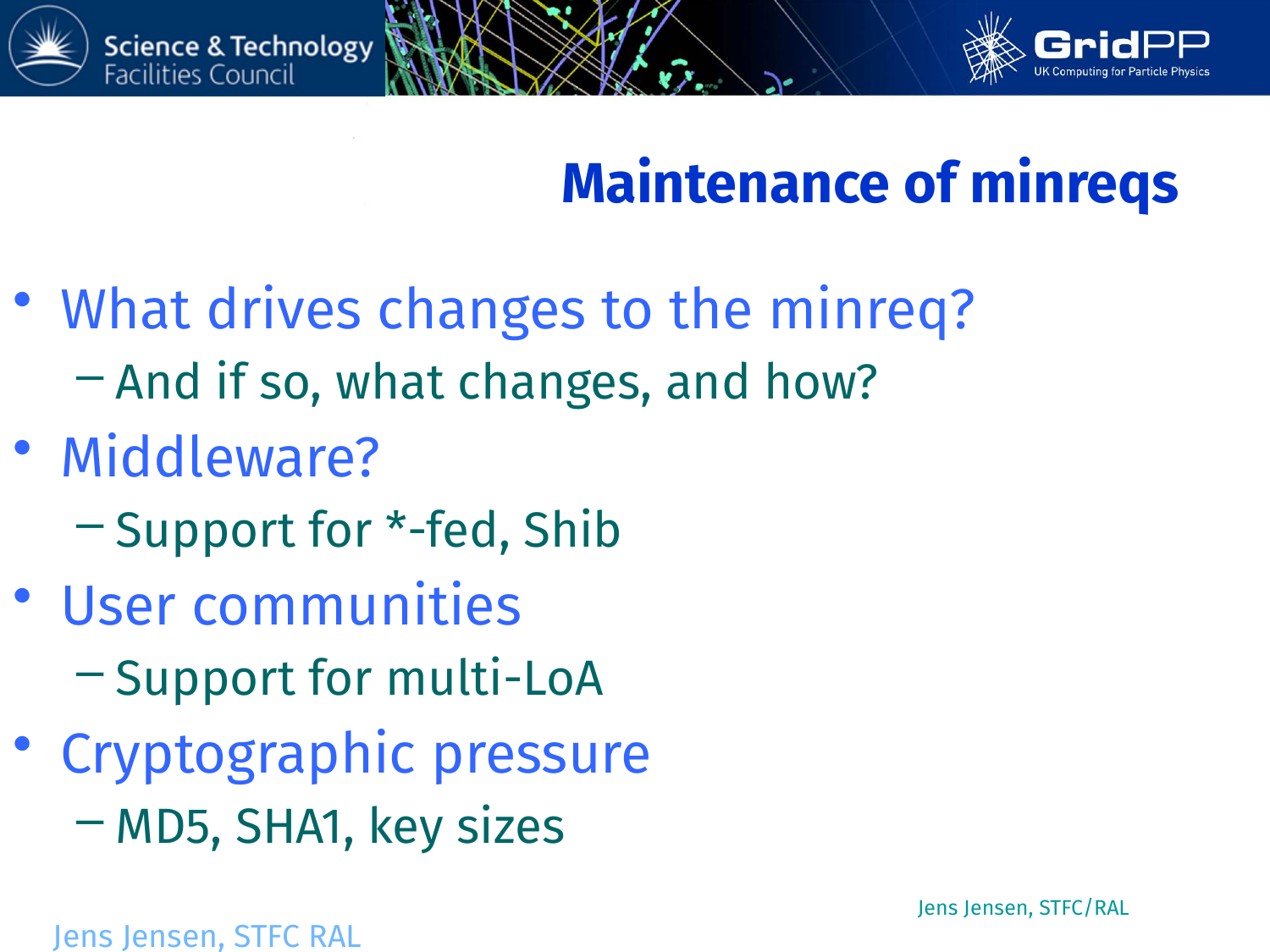

# Maintenance of minreqs
What drives changes to the minreq?
And if so, what changes, and how?
Middleware?
Support for *-fed, Shib
User communities
Support for multi-LoA
Cryptographic pressure
MD5, SHA1, key sizes